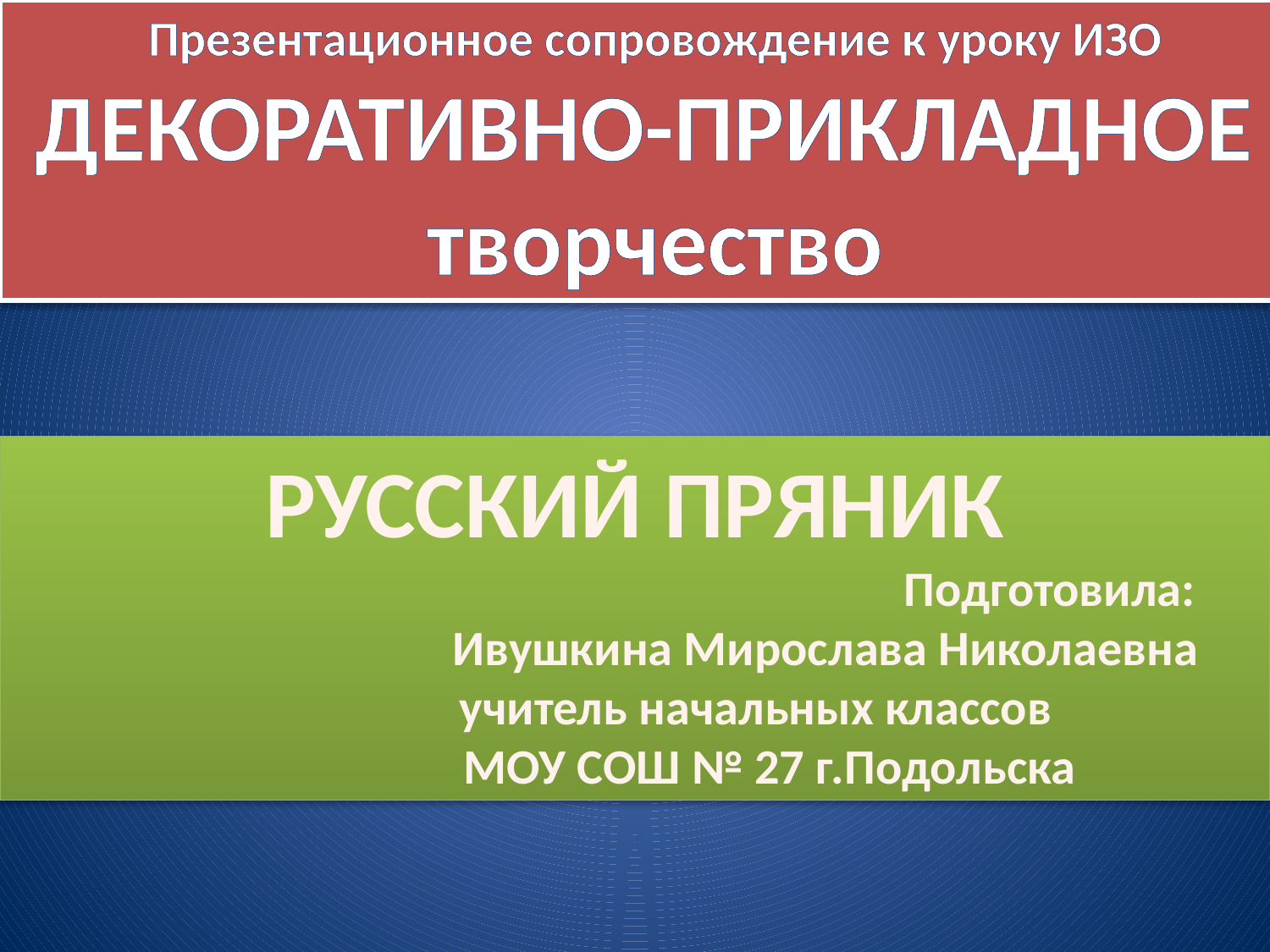

Презентационное сопровождение к уроку ИЗО
ДЕКОРАТИВНО-ПРИКЛАДНОЕ
творчество
#
РУССКИЙ ПРЯНИК
						      Подготовила:
			Ивушкина Мирослава Николаевна
                        учитель начальных классов
                         МОУ СОШ № 27 г.Подольска